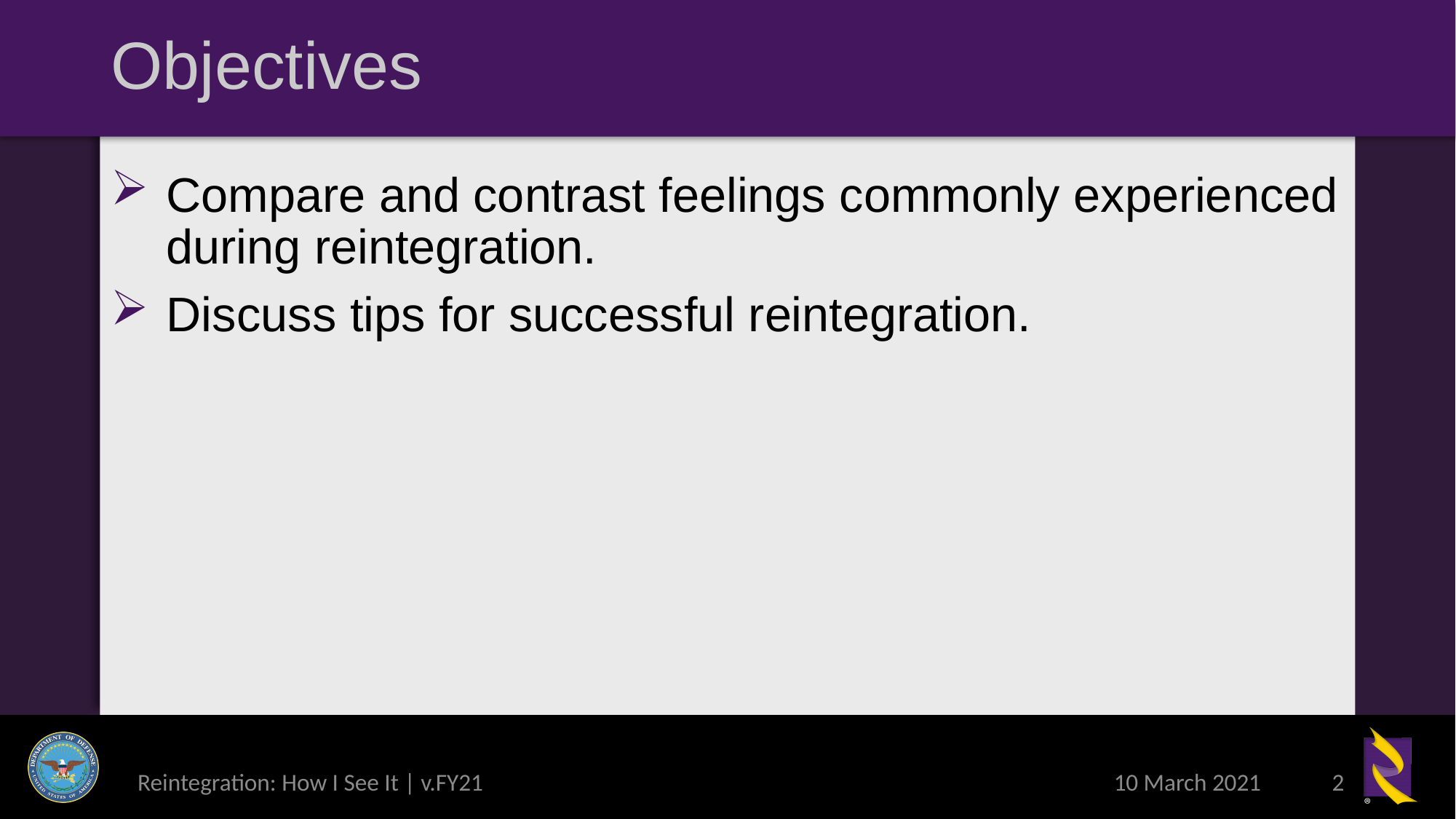

# Objectives
Compare and contrast feelings commonly experienced during reintegration.
Discuss tips for successful reintegration.
Reintegration: How I See It | v.FY21
10 March 2021
2